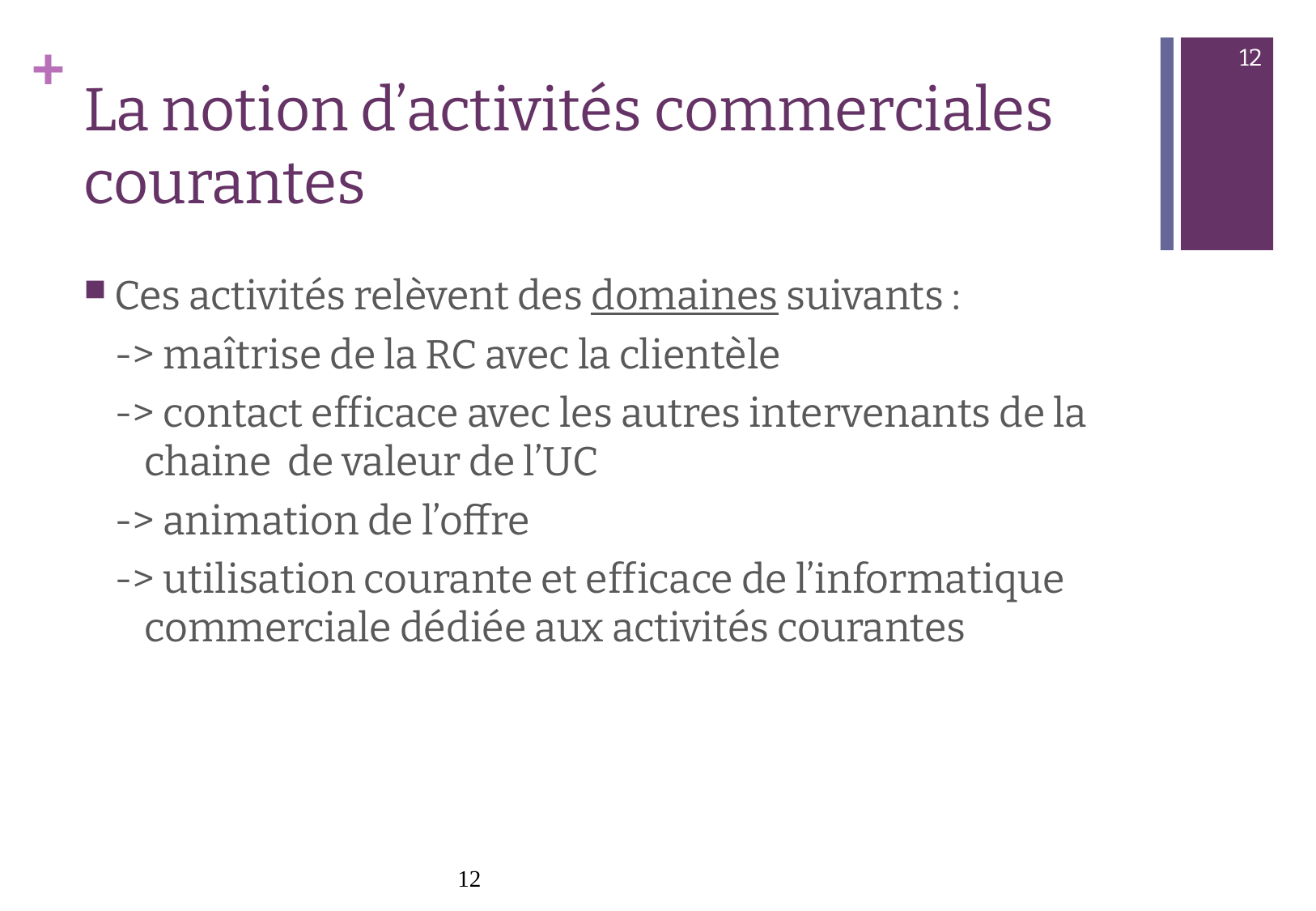

12
# La notion d’activités commerciales courantes
Ces activités relèvent des domaines suivants :
-> maîtrise de la RC avec la clientèle
-> contact efficace avec les autres intervenants de la chaine  de valeur de l’UC
-> animation de l’offre
-> utilisation courante et efficace de l’informatique commerciale dédiée aux activités courantes
12